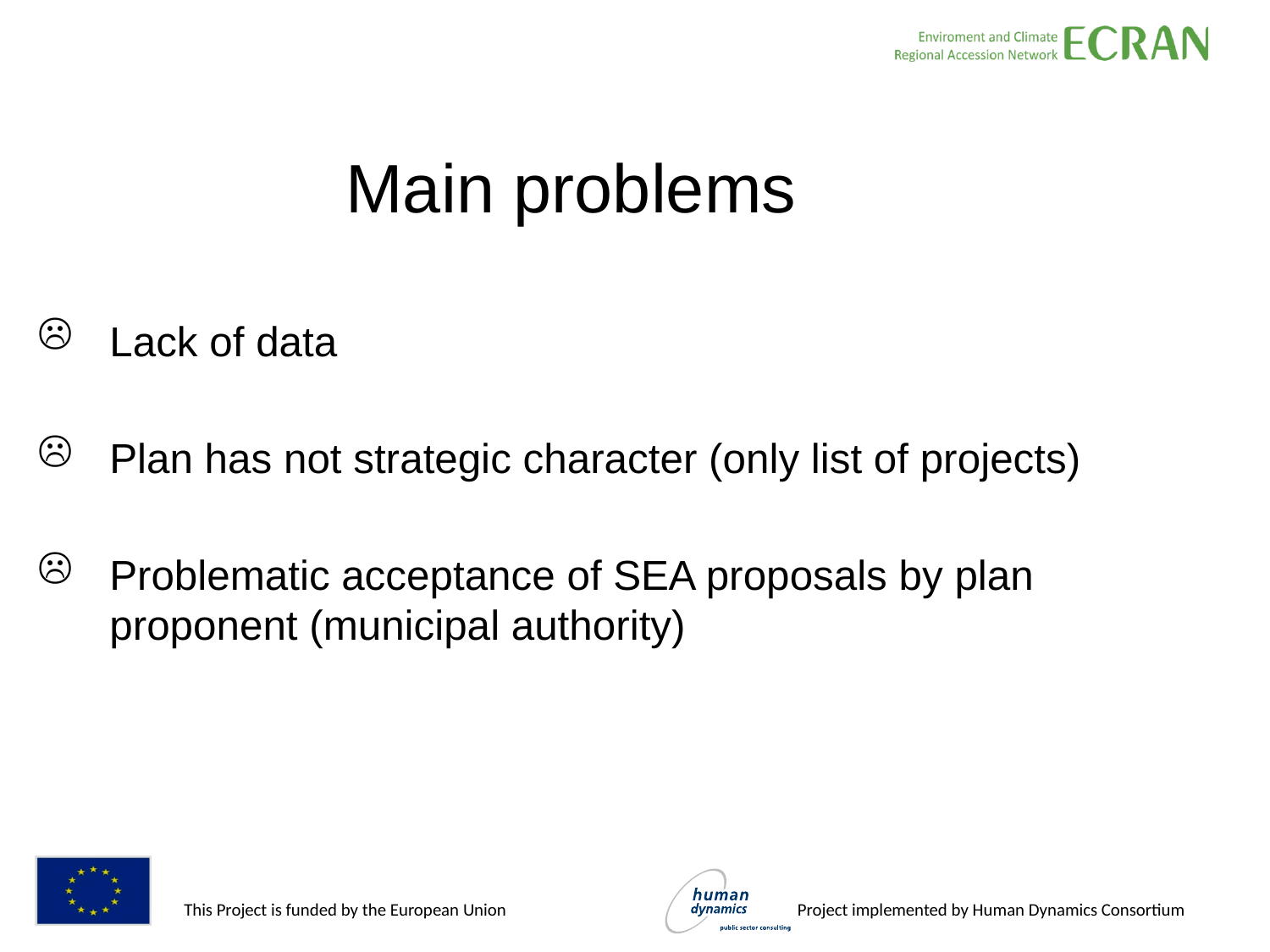

# Main problems

Lack of data

Plan has not strategic character (only list of projects)

Problematic acceptance of SEA proposals by plan proponent (municipal authority)